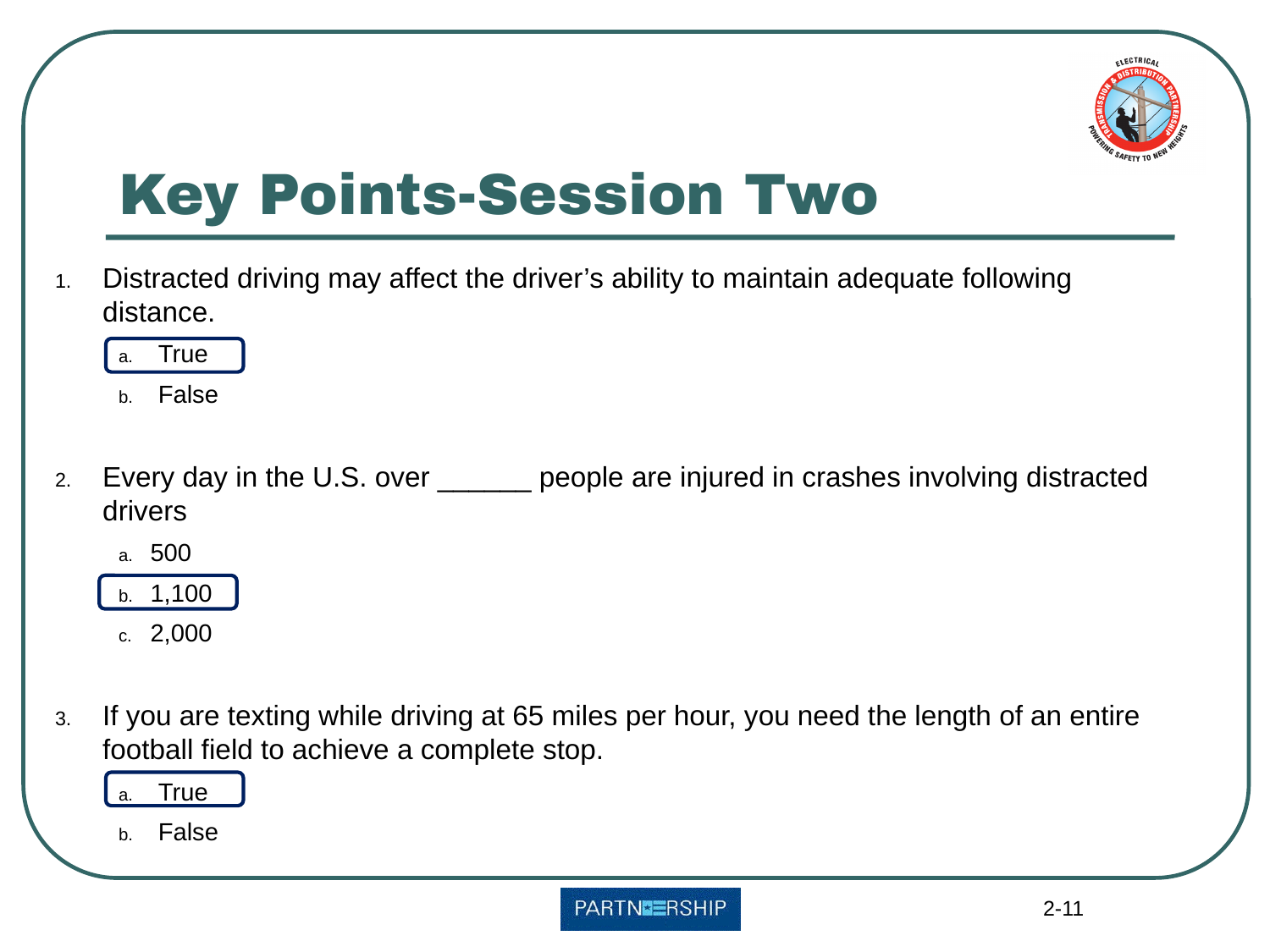

# Key Points-Session Two
Distracted driving may affect the driver’s ability to maintain adequate following distance.
True
False

Every day in the U.S. over ______ people are injured in crashes involving distracted drivers
500
1,100
2,000

If you are texting while driving at 65 miles per hour, you need the length of an entire football field to achieve a complete stop.
True
False

2-11